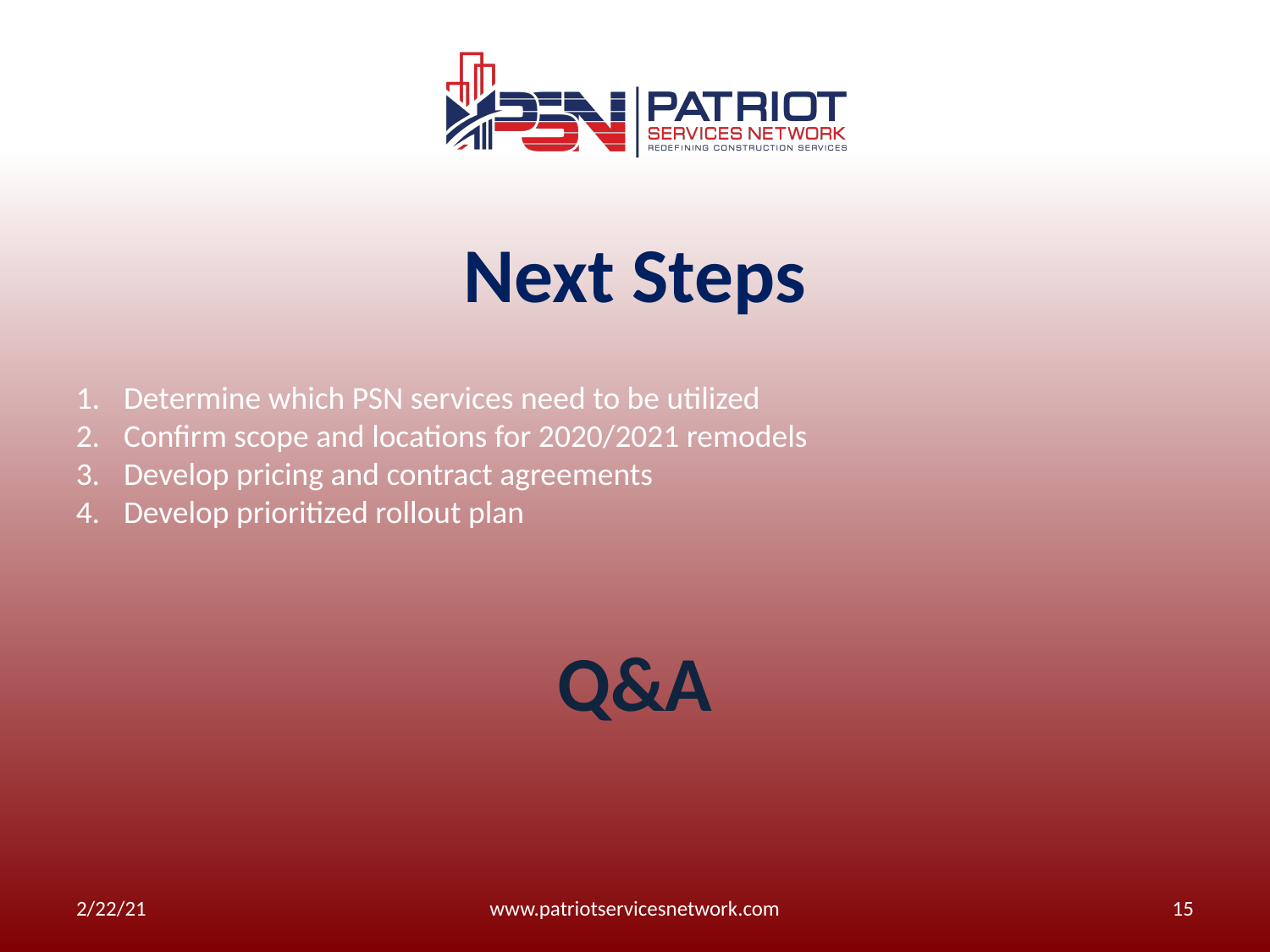

# Next Steps
Determine which PSN services need to be utilized
Confirm scope and locations for 2020/2021 remodels
Develop pricing and contract agreements
Develop prioritized rollout plan
Q&A
2/22/21
www.patriotservicesnetwork.com
15